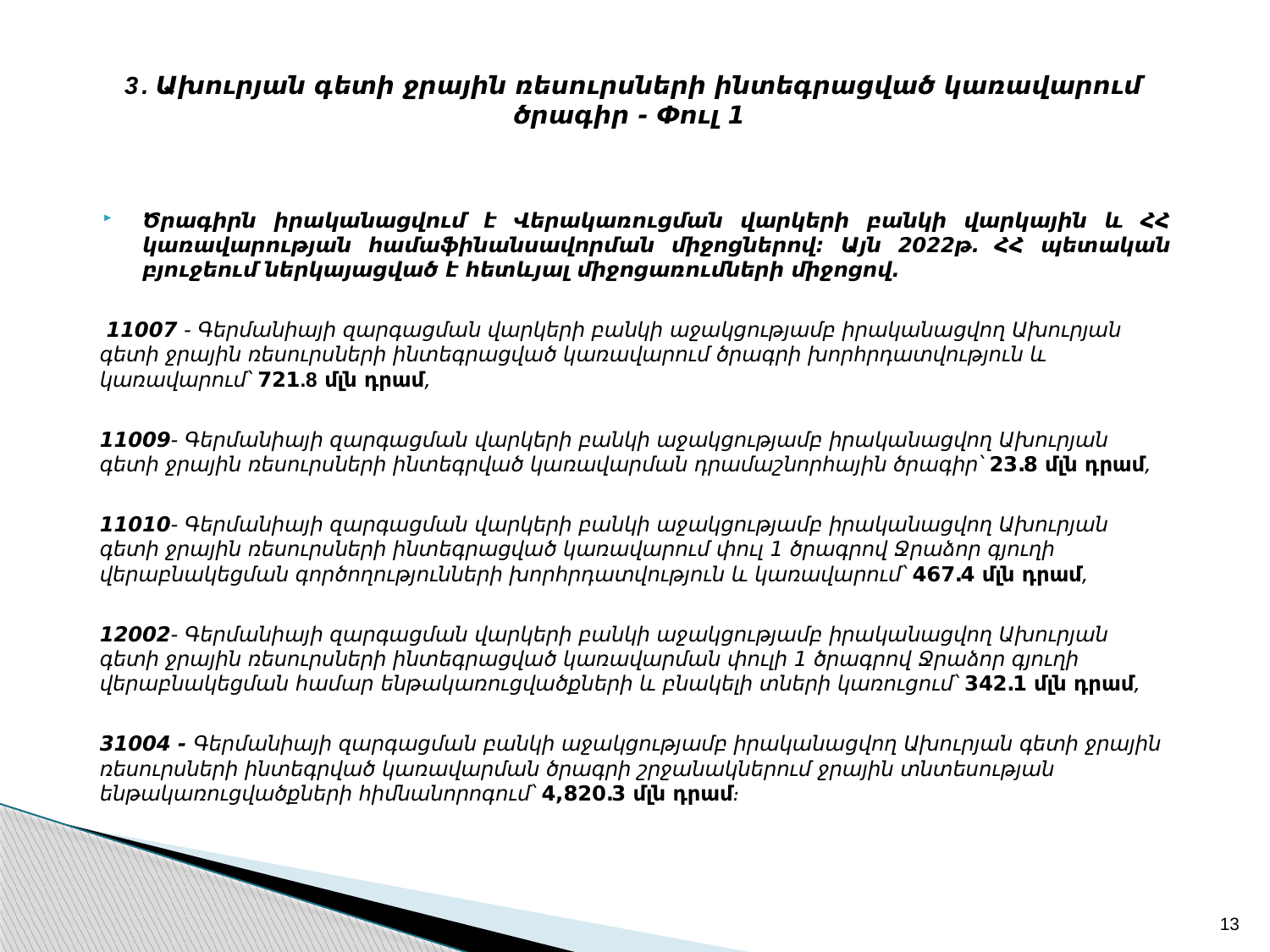

# 3. Ախուրյան գետի ջրային ռեսուրսների ինտեգրացված կառավարում ծրագիր - Փուլ 1
Ծրագիրն իրականացվում է Վերակառուցման վարկերի բանկի վարկային և ՀՀ կառավարության համաֆինանսավորման միջոցներով։ Այն 2022թ. ՀՀ պետական բյուջեում ներկայացված է հետևյալ միջոցառումների միջոցով.

 11007 - Գերմանիայի զարգացման վարկերի բանկի աջակցությամբ իրականացվող Ախուրյան գետի ջրային ռեսուրսների ինտեգրացված կառավարում ծրագրի խորհրդատվություն և կառավարում՝ 721.8 մլն դրամ,

11009- Գերմանիայի զարգացման վարկերի բանկի աջակցությամբ իրականացվող Ախուրյան գետի ջրային ռեսուրսների ինտեգրված կառավարման դրամաշնորհային ծրագիր՝ 23.8 մլն դրամ,

11010- Գերմանիայի զարգացման վարկերի բանկի աջակցությամբ իրականացվող Ախուրյան գետի ջրային ռեսուրսների ինտեգրացված կառավարում փուլ 1 ծրագրով Ջրաձոր գյուղի վերաբնակեցման գործողությունների խորհրդատվություն և կառավարում՝ 467.4 մլն դրամ,

12002- Գերմանիայի զարգացման վարկերի բանկի աջակցությամբ իրականացվող Ախուրյան գետի ջրային ռեսուրսների ինտեգրացված կառավարման փուլի 1 ծրագրով Ջրաձոր գյուղի վերաբնակեցման համար ենթակառուցվածքների և բնակելի տների կառուցում՝ 342.1 մլն դրամ,

31004 - Գերմանիայի զարգացման բանկի աջակցությամբ իրականացվող Ախուրյան գետի ջրային ռեսուրսների ինտեգրված կառավարման ծրագրի շրջանակներում ջրային տնտեսության ենթակառուցվածքների հիմնանորոգում՝ 4,820.3 մլն դրամ։

13